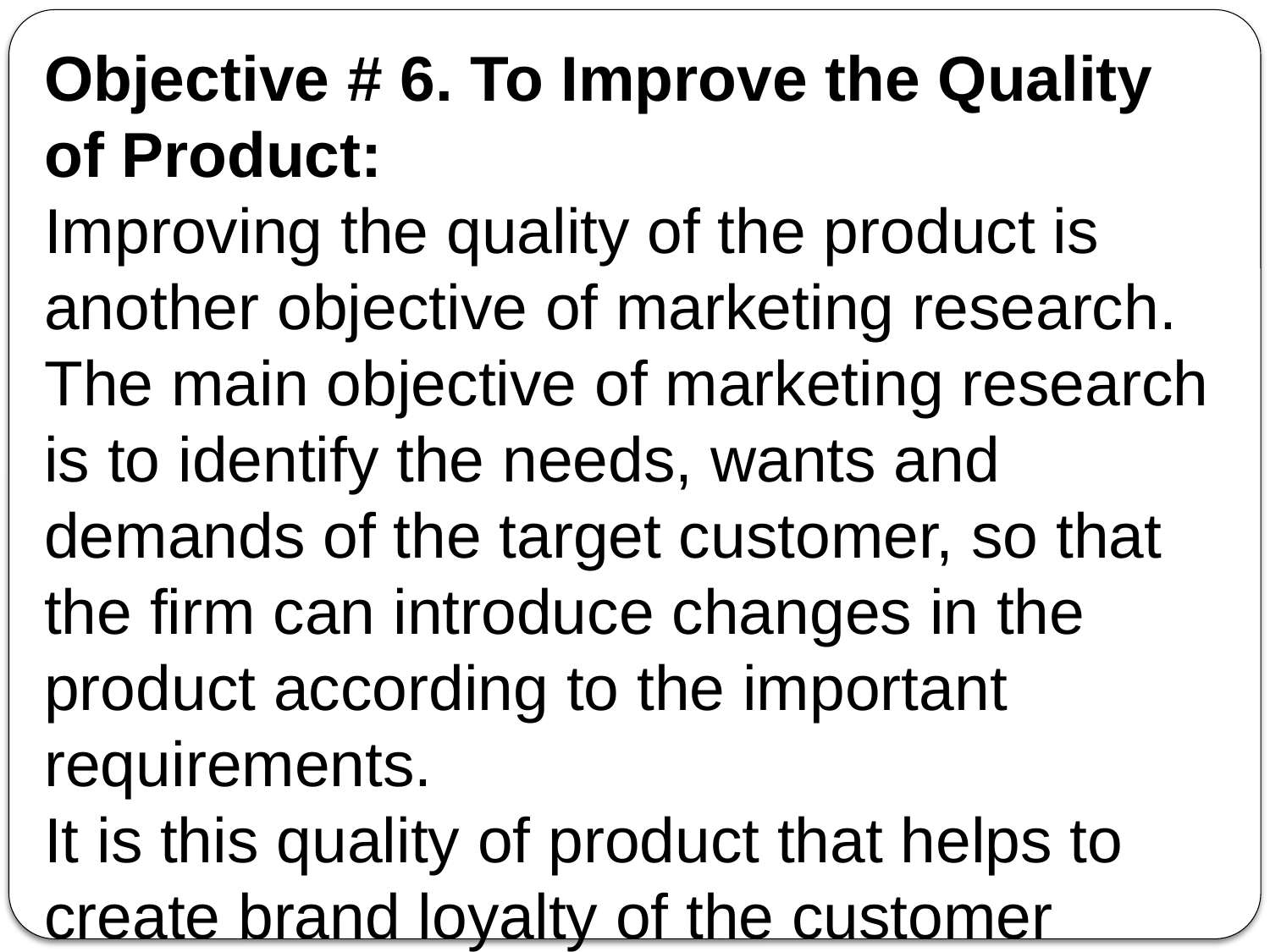

Objective # 6. To Improve the Quality of Product:
Improving the quality of the product is another objective of marketing research. The main objective of marketing research is to identify the needs, wants and demands of the target customer, so that the firm can introduce changes in the product according to the important requirements.
It is this quality of product that helps to create brand loyalty of the customer toward the firm’s product.